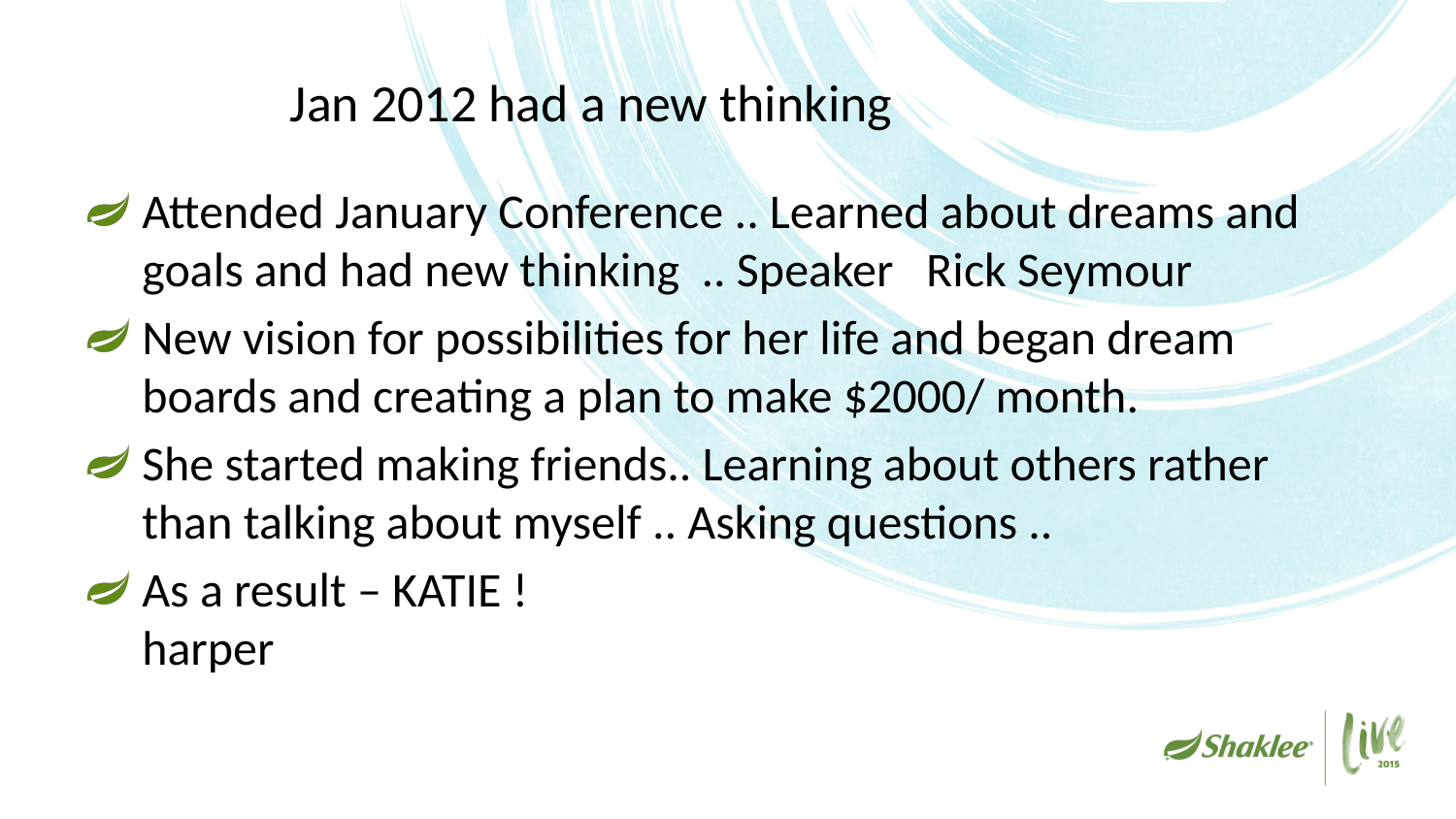

# Jan 2012 had a new thinking
Attended January Conference .. Learned about dreams and goals and had new thinking  .. Speaker   Rick Seymour
New vision for possibilities for her life and began dream boards and creating a plan to make $2000/ month.
She started making friends.. Learning about others rather than talking about myself .. Asking questions ..
As a result – KATIE !  						harper